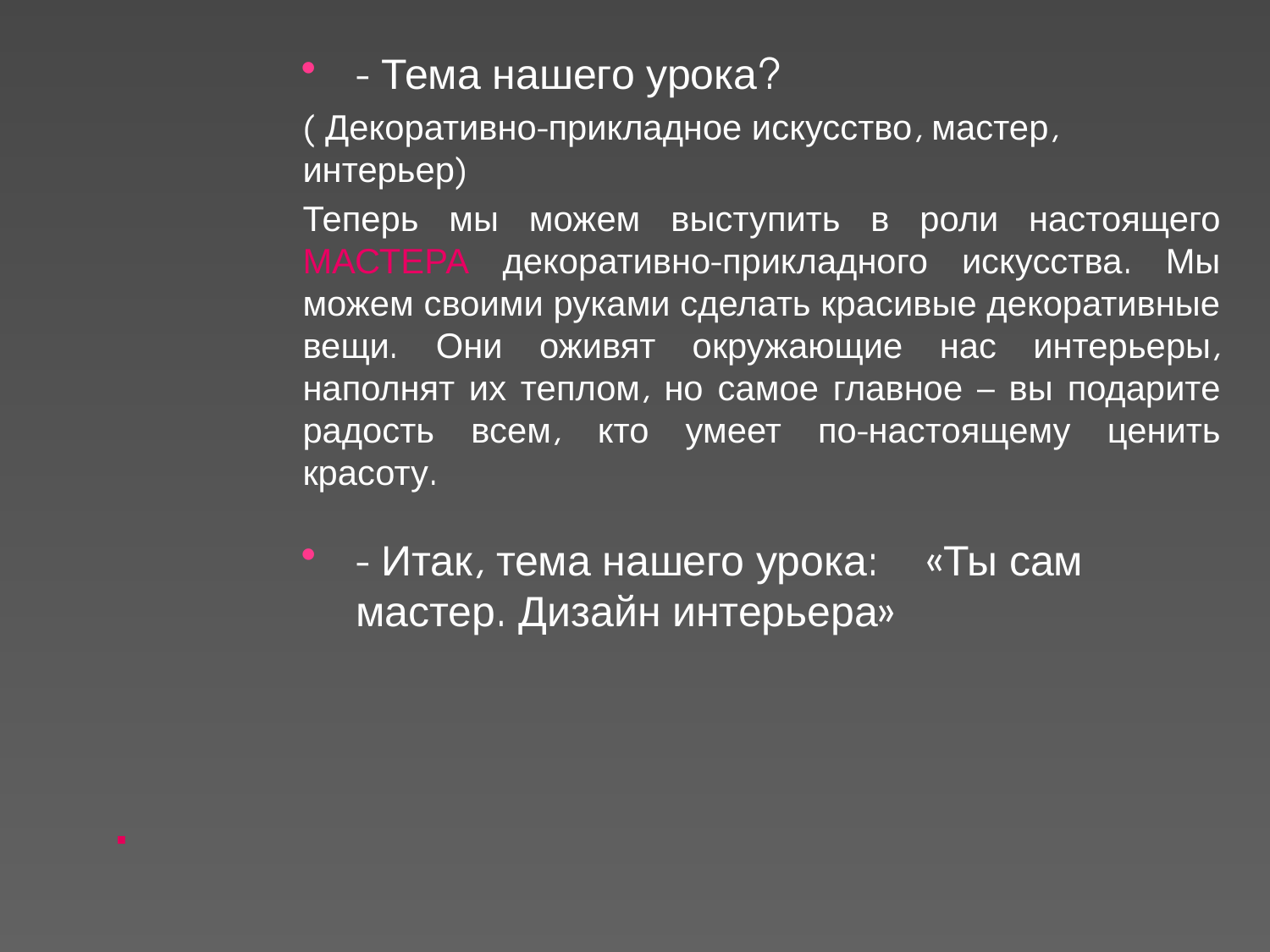

# Определение темы урока.

- Тема нашего урока?
( Декоративно-прикладное искусство, мастер, интерьер)
Теперь мы можем выступить в роли настоящего МАСТЕРА декоративно-прикладного искусства. Мы можем своими руками сделать красивые декоративные вещи. Они оживят окружающие нас интерьеры, наполнят их теплом, но самое главное – вы подарите радость всем, кто умеет по-настоящему ценить красоту.

- Итак, тема нашего урока:    «Ты сам мастер. Дизайн интерьера»